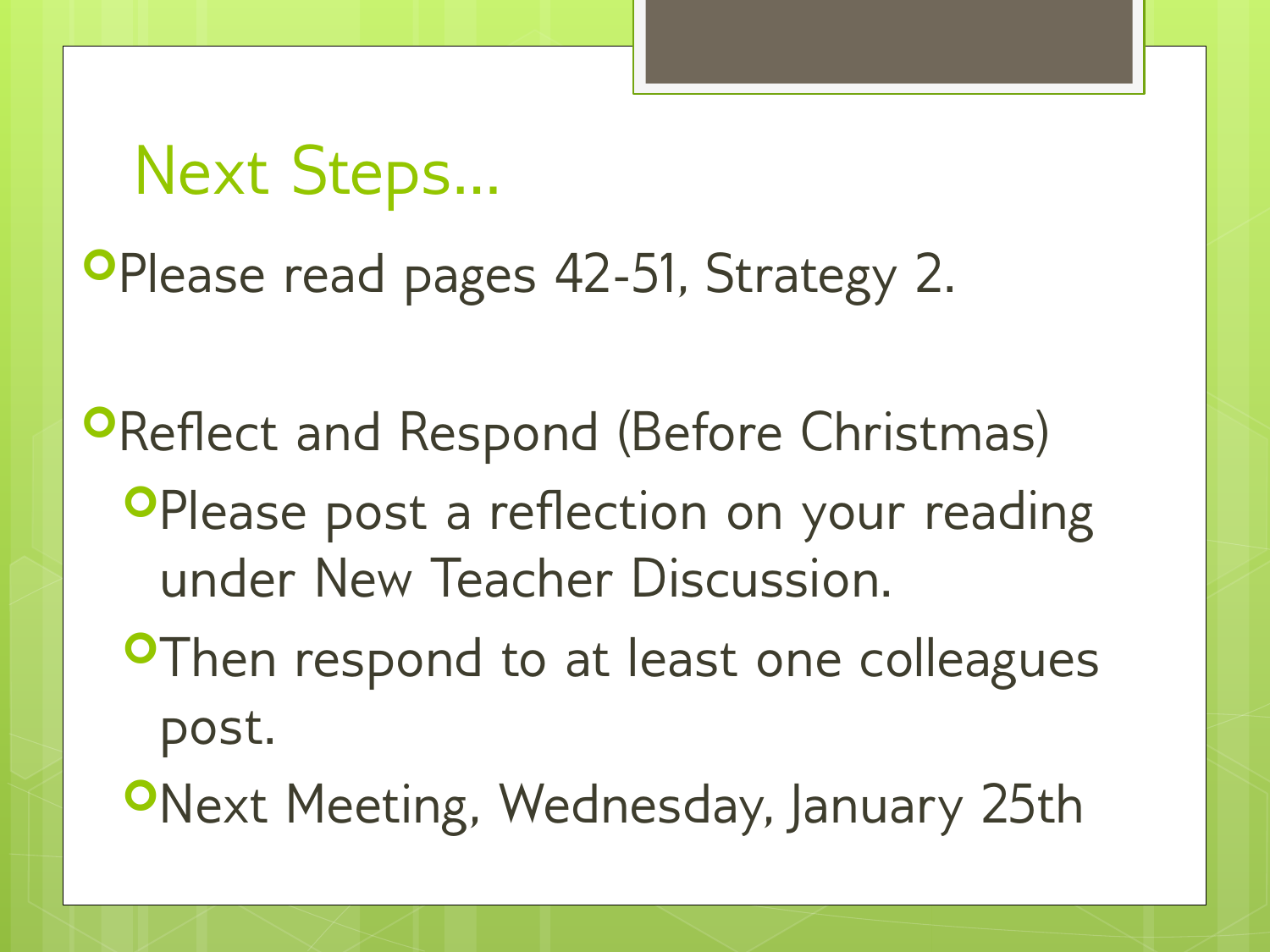

# Next Steps…
Please read pages 42-51, Strategy 2.

Reflect and Respond (Before Christmas)
Please post a reflection on your reading under New Teacher Discussion.
Then respond to at least one colleagues post.
Next Meeting, Wednesday, January 25th